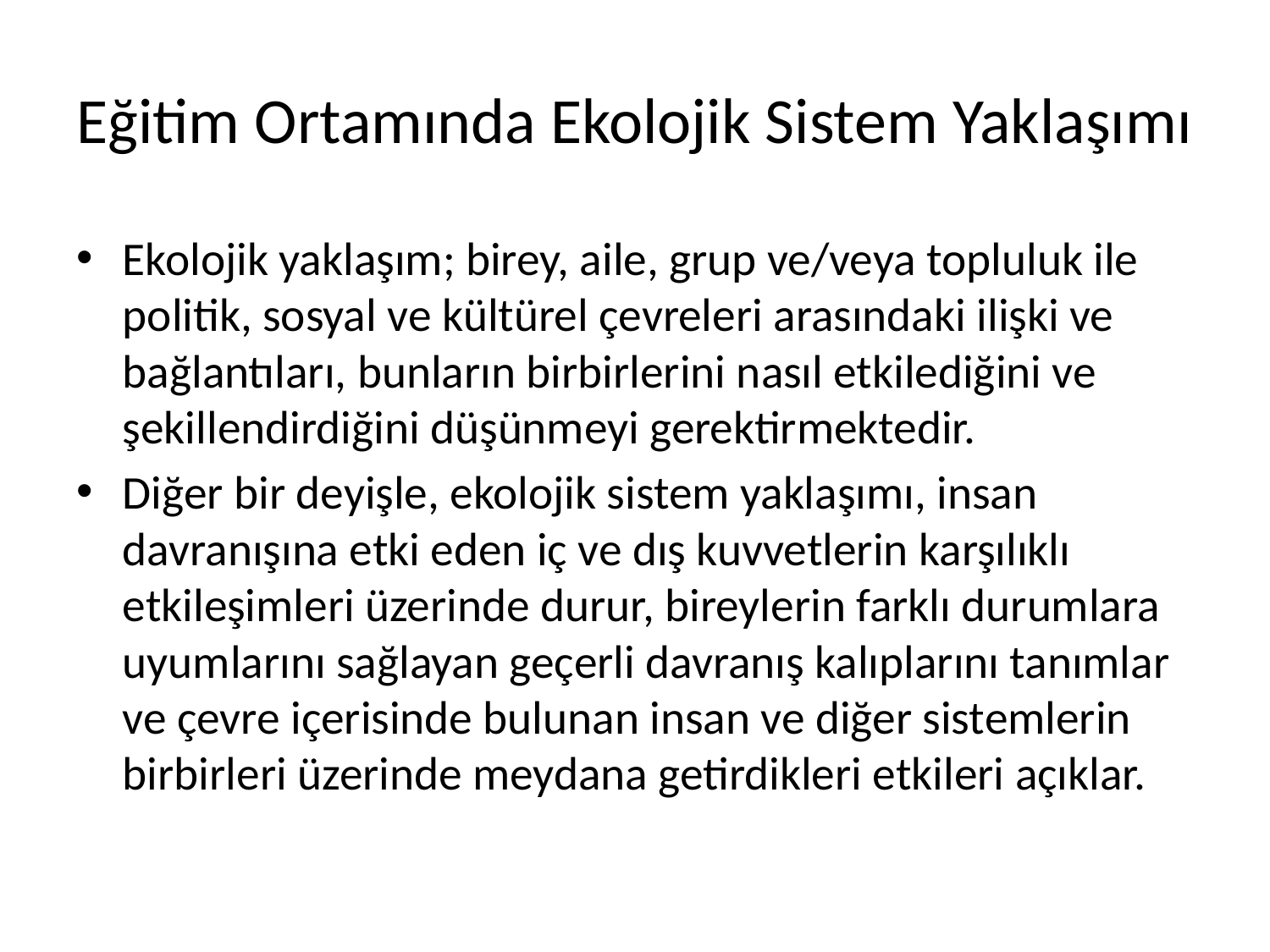

# Eğitim Ortamında Ekolojik Sistem Yaklaşımı
Ekolojik yaklaşım; birey, aile, grup ve/veya topluluk ile politik, sosyal ve kültürel çevreleri arasındaki ilişki ve bağlantıları, bunların birbirlerini nasıl etkilediğini ve şekillendirdiğini düşünmeyi gerektirmektedir.
Diğer bir deyişle, ekolojik sistem yaklaşımı, insan davranışına etki eden iç ve dış kuvvetlerin karşılıklı etkileşimleri üzerinde durur, bireylerin farklı durumlara uyumlarını sağlayan geçerli davranış kalıplarını tanımlar ve çevre içerisinde bulunan insan ve diğer sistemlerin birbirleri üzerinde meydana getirdikleri etkileri açıklar.